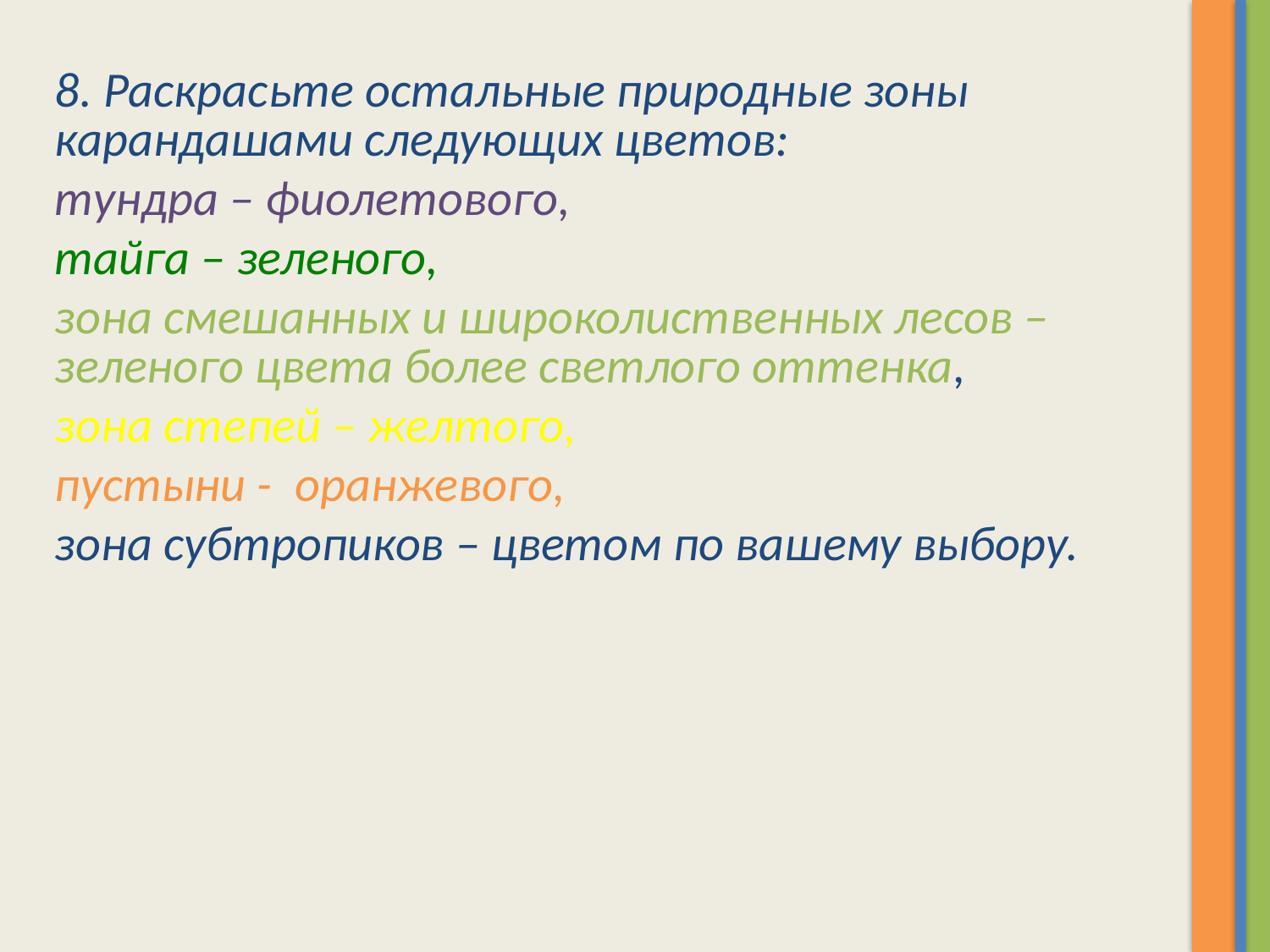

8. Раскрасьте остальные природные зоны карандашами следующих цветов:
тундра – фиолетового,
тайга – зеленого,
зона смешанных и широколиственных лесов – зеленого цвета более светлого оттенка,
зона степей – желтого,
пустыни -  оранжевого,
зона субтропиков – цветом по вашему выбору.